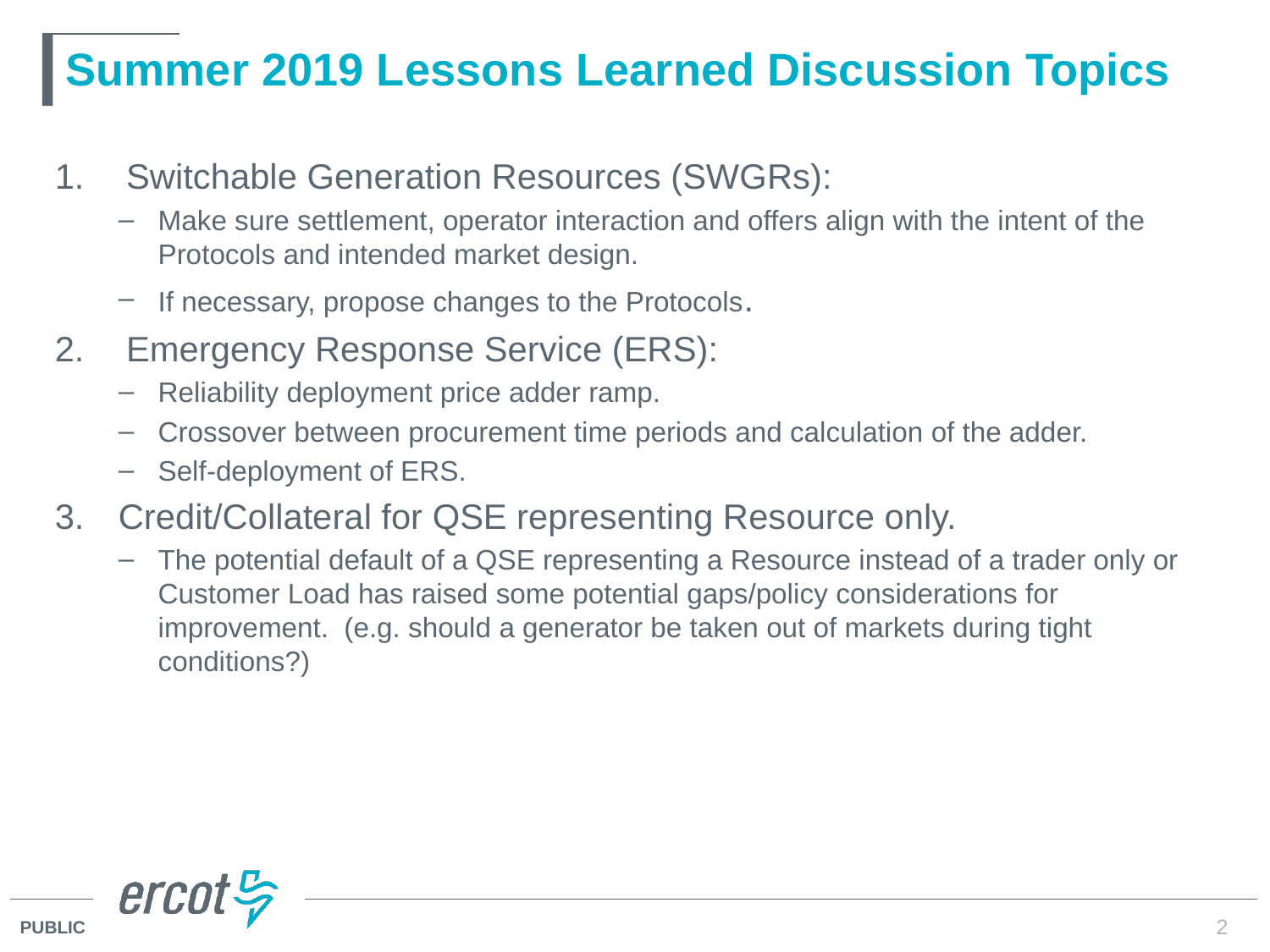

# Summer 2019 Lessons Learned Discussion Topics
Switchable Generation Resources (SWGRs):
Make sure settlement, operator interaction and offers align with the intent of the Protocols and intended market design.
If necessary, propose changes to the Protocols.
Emergency Response Service (ERS):
Reliability deployment price adder ramp.
Crossover between procurement time periods and calculation of the adder.
Self-deployment of ERS.
Credit/Collateral for QSE representing Resource only.
The potential default of a QSE representing a Resource instead of a trader only or Customer Load has raised some potential gaps/policy considerations for improvement.  (e.g. should a generator be taken out of markets during tight conditions?)
2